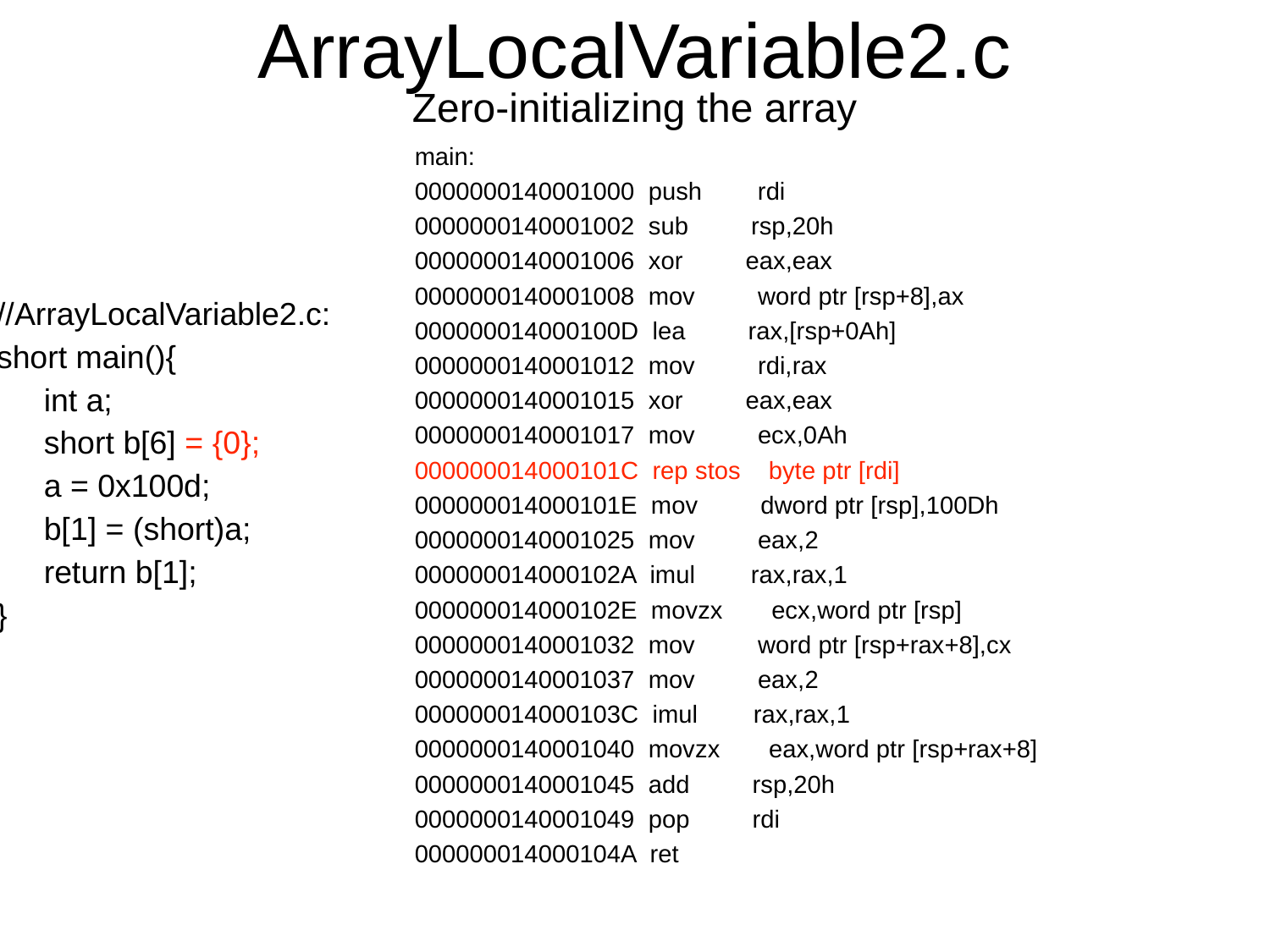

ArrayLocalVariable2.c
Zero-initializing the array
main:
0000000140001000  push        rdi
0000000140001002  sub         rsp,20h
0000000140001006  xor         eax,eax
0000000140001008  mov         word ptr [rsp+8],ax
000000014000100D  lea         rax,[rsp+0Ah]
0000000140001012  mov         rdi,rax
0000000140001015  xor         eax,eax
0000000140001017  mov         ecx,0Ah
000000014000101C  rep stos    byte ptr [rdi]
000000014000101E  mov         dword ptr [rsp],100Dh
0000000140001025  mov         eax,2
000000014000102A  imul        rax,rax,1
000000014000102E  movzx       ecx,word ptr [rsp]
0000000140001032  mov         word ptr [rsp+rax+8],cx
0000000140001037  mov         eax,2
000000014000103C  imul        rax,rax,1
0000000140001040  movzx       eax,word ptr [rsp+rax+8]
0000000140001045  add         rsp,20h
0000000140001049  pop         rdi
000000014000104A  ret
//ArrayLocalVariable2.c:
short main(){
	int a;
	short b[6] = {0};
	a = 0x100d;
	b[1] = (short)a;
	return b[1];
}